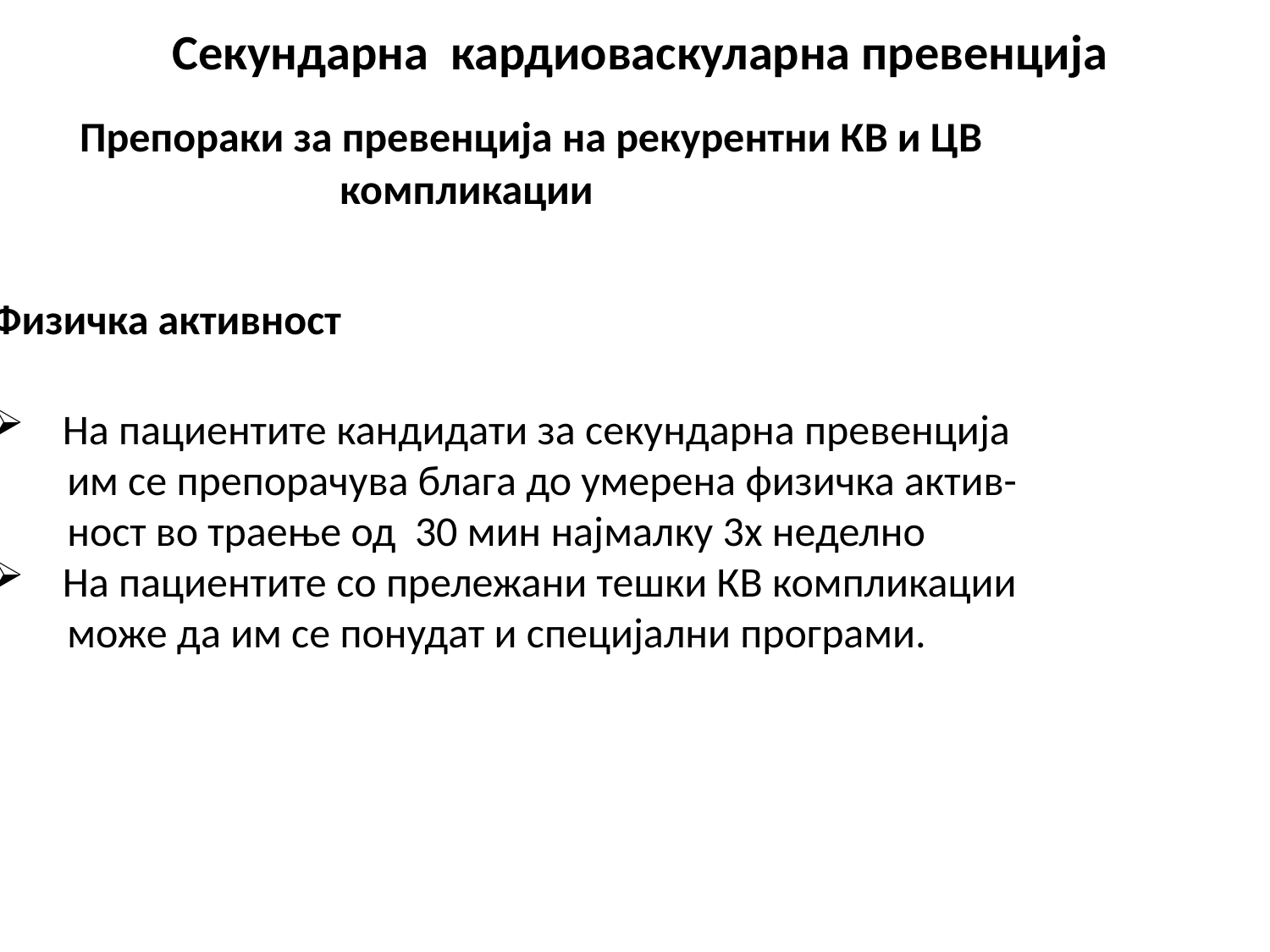

# Секундарна  кардиоваскуларна превенција
      Препораки за превенција на рекурентни КВ и ЦВ        	   		                     компликации
Физичка активност

На пациентите кандидати за секундарна превенција
        им се препорачува блага до умерена физичка актив-
        ност во траење од  30 мин најмалку 3х неделно
На пациентите со прележани тешки КВ компликации
        може да им се понудат и специјални програми.